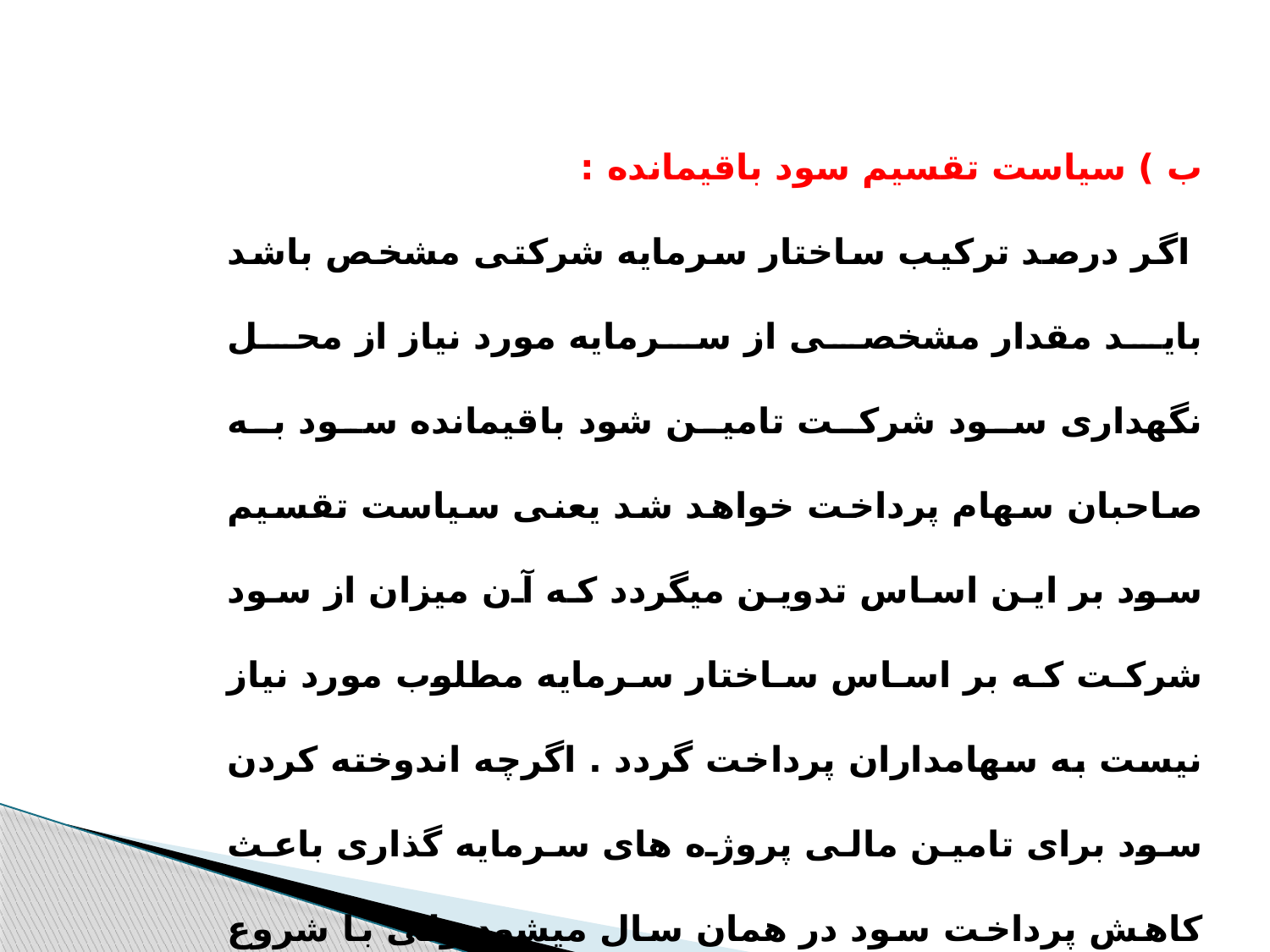

ب ) سیاست تقسیم سود باقیمانده :
 اگر درصد ترکیب ساختار سرمایه شرکتی مشخص باشد باید مقدار مشخصی از سرمایه مورد نیاز از محل نگهداری سود شرکت تامین شود باقیمانده سود به صاحبان سهام پرداخت خواهد شد یعنی سیاست تقسیم سود بر این اساس تدوین میگردد که آن میزان از سود شرکت که بر اساس ساختار سرمایه مطلوب مورد نیاز نیست به سهامداران پرداخت گردد . اگرچه اندوخته کردن سود برای تامین مالی پروژه های سرمایه گذاری باعث کاهش پرداخت سود در همان سال میشود ولی با شروع بهره برداری از طرح های سرمایه ای میزان سود خالص پرداختی شرکتها در سالهای بعد افزایش می یابد .